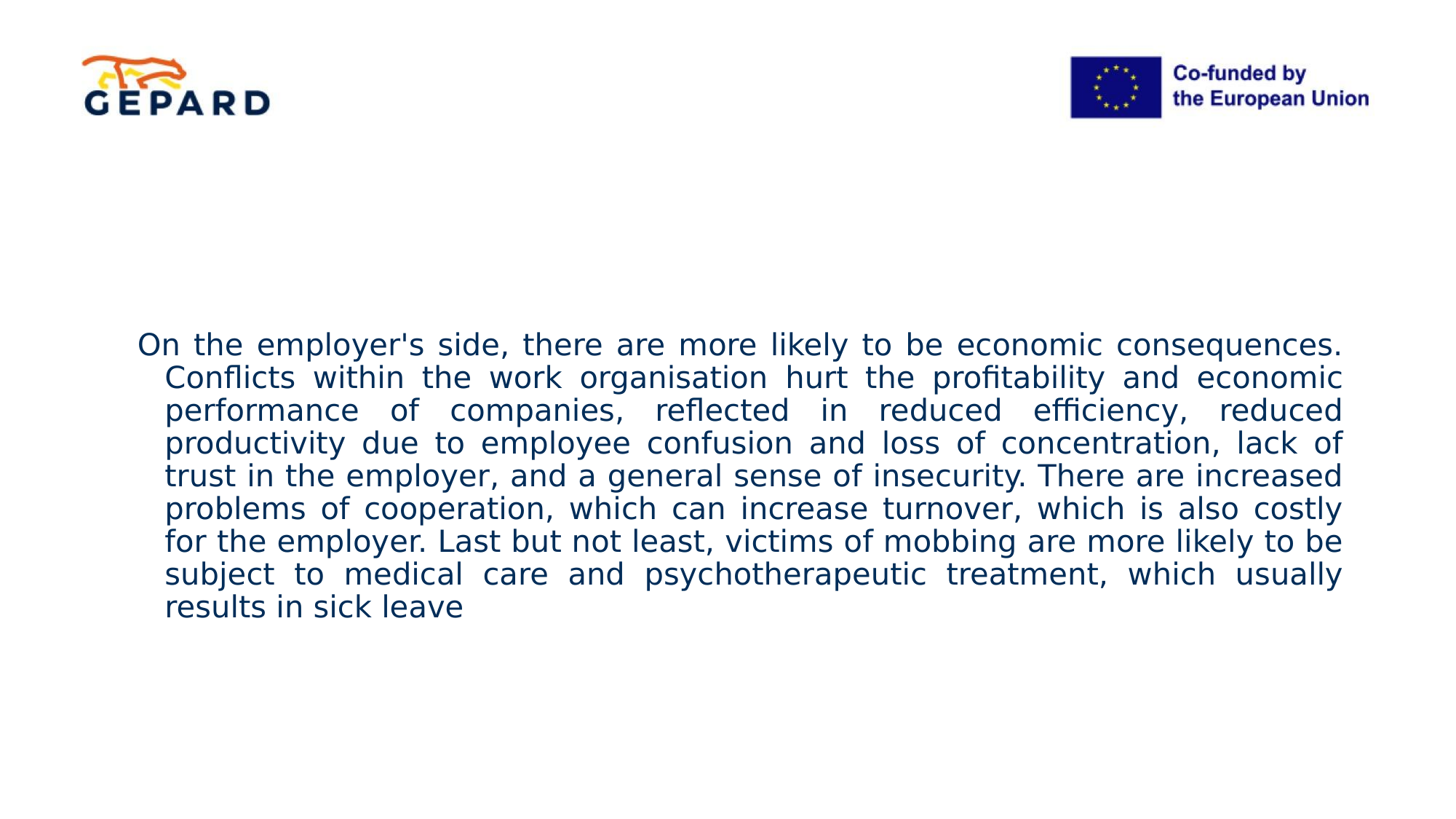

#
On the employer's side, there are more likely to be economic consequences. Conflicts within the work organisation hurt the profitability and economic performance of companies, reflected in reduced efficiency, reduced productivity due to employee confusion and loss of concentration, lack of trust in the employer, and a general sense of insecurity. There are increased problems of cooperation, which can increase turnover, which is also costly for the employer. Last but not least, victims of mobbing are more likely to be subject to medical care and psychotherapeutic treatment, which usually results in sick leave